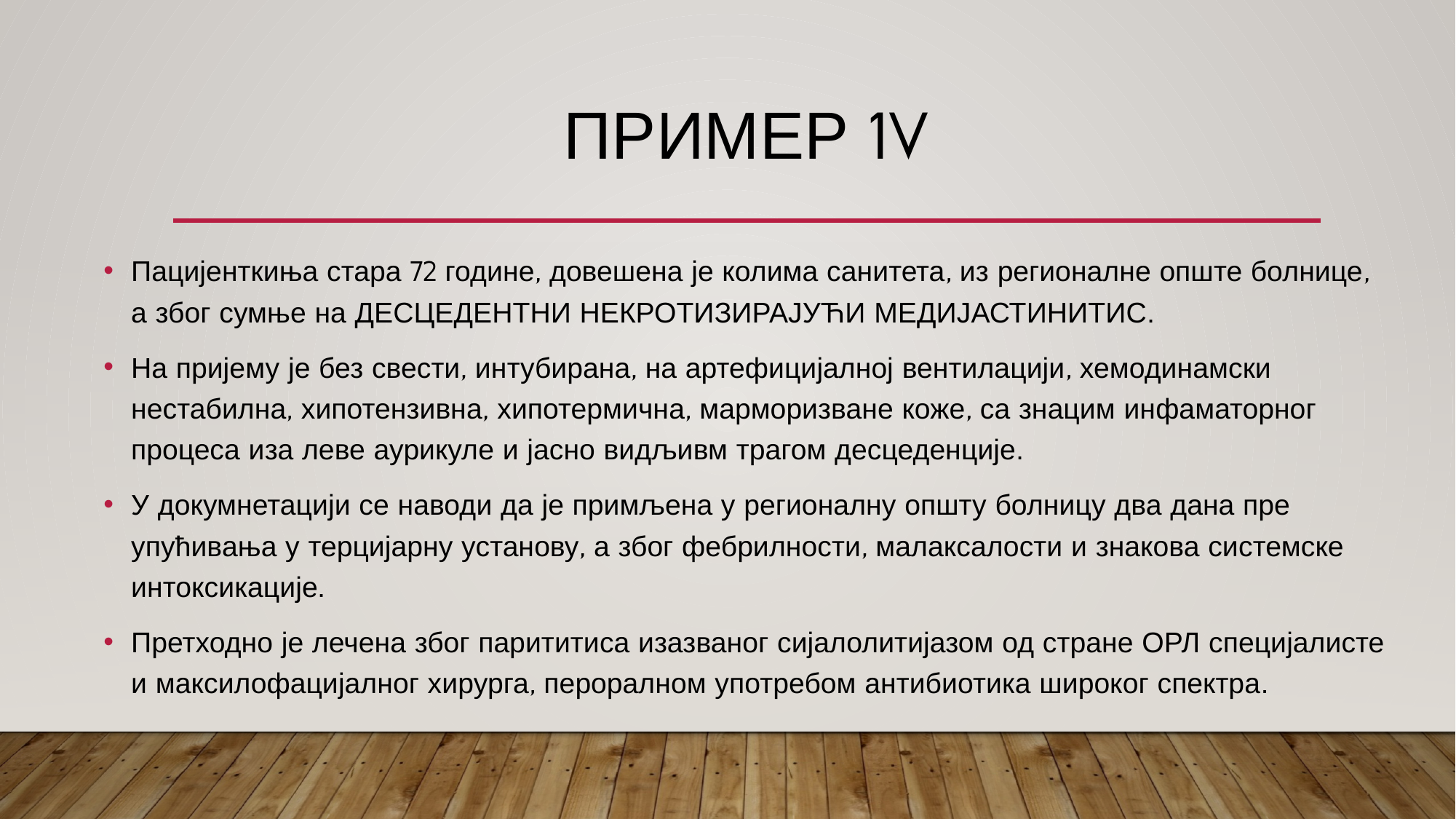

# ПРИМЕР 1V
Пацијенткиња стара 72 године, довешена је колима санитета, из регионалне опште болнице,  а због сумње на ДЕСЦЕДЕНТНИ НЕКРОТИЗИРАЈУЋИ МЕДИЈАСТИНИТИС.
На пријему је без свести, интубирана, на артефицијалној вентилацији, хемодинамски нестабилна, хипотензивна, хипотермична, марморизване коже, са знацим инфаматорног процеса иза леве аурикуле и јасно видљивм трагом десцеденције.
У докумнетацији се наводи да је примљена у регионалну општу болницу два дана пре упућивања у терцијарну установу, а због фебрилности, малаксалости и знакова системске интоксикације.
Претходно је лечена због парититиса изазваног сијалолитијазом од стране ОРЛ специјалисте и максилофацијалног хирурга, пероралном употребом антибиотика широког спектра.